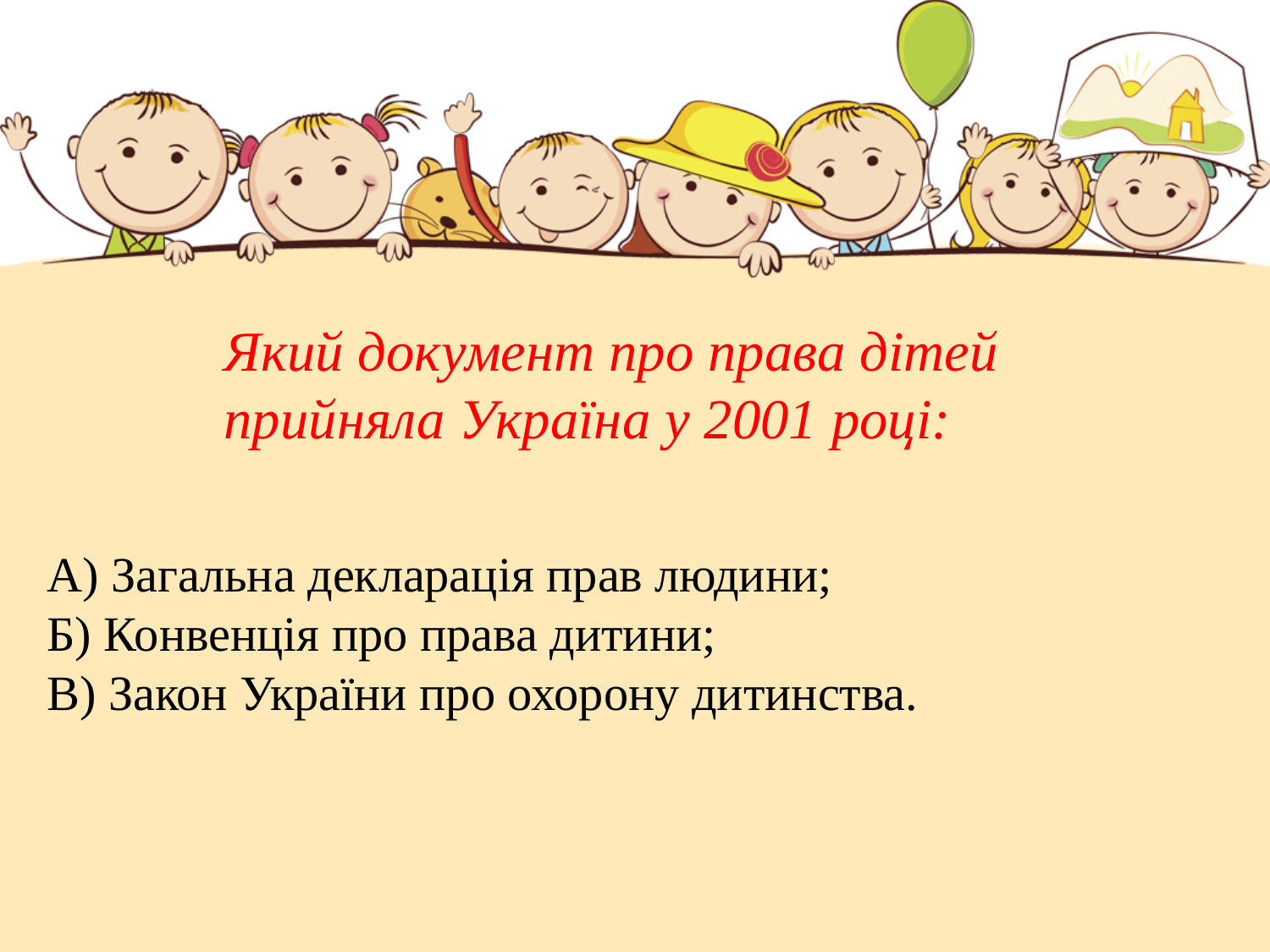

Який документ про права дітей
прийняла Україна у 2001 році:
А) Загальна декларація прав людини;
Б) Конвенція про права дитини;
В) Закон України про охорону дитинства.